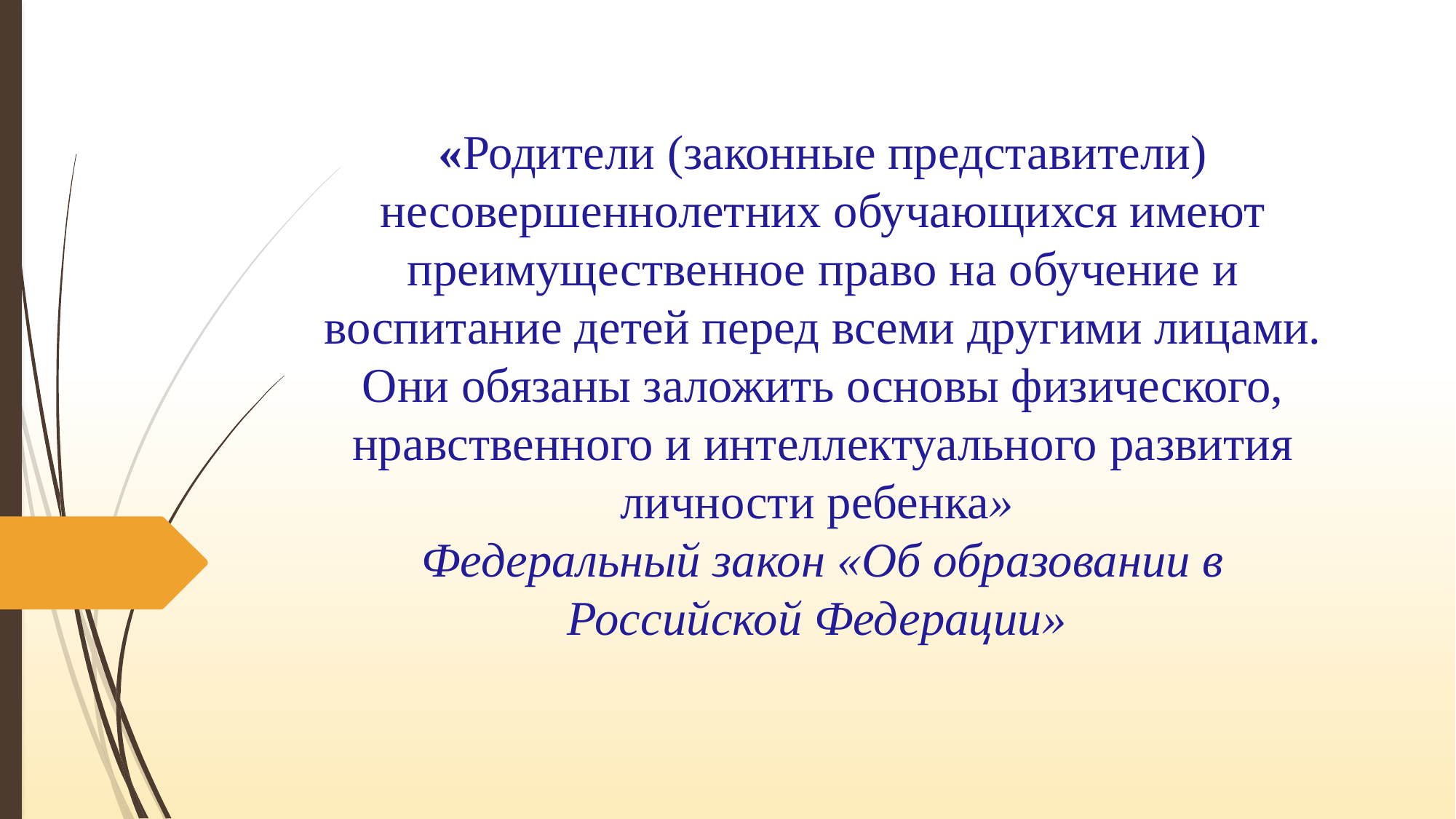

# «Родители (законные представители) несовершеннолетних обучающихся имеют преимущественное право на обучение и воспитание детей перед всеми другими лицами. Они обязаны заложить основы физического, нравственного и интеллектуального развития личности ребенка» Федеральный закон «Об образовании в Российской Федерации»